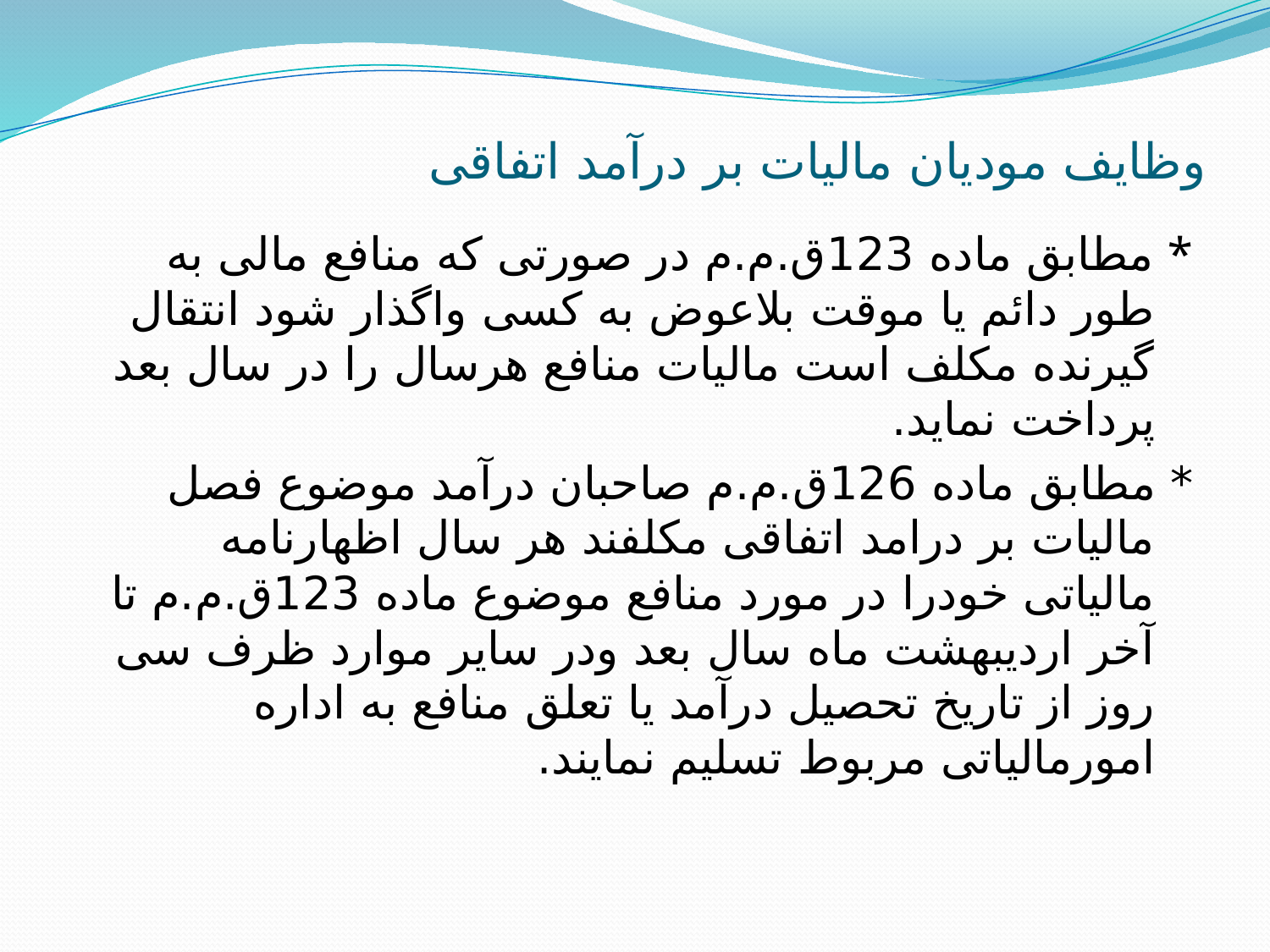

# وظایف مودیان مالیات بر درآمد اتفاقی
* مطابق ماده 123ق.م.م در صورتی که منافع مالی به طور دائم یا موقت بلاعوض به کسی واگذار شود انتقال گیرنده مکلف است مالیات منافع هرسال را در سال بعد پرداخت نماید.
* مطابق ماده 126ق.م.م صاحبان درآمد موضوع فصل مالیات بر درامد اتفاقی مکلفند هر سال اظهارنامه مالیاتی خودرا در مورد منافع موضوع ماده 123ق.م.م تا آخر اردیبهشت ماه سال بعد ودر سایر موارد ظرف سی روز از تاریخ تحصیل درآمد یا تعلق منافع به اداره امورمالیاتی مربوط تسلیم نمایند.